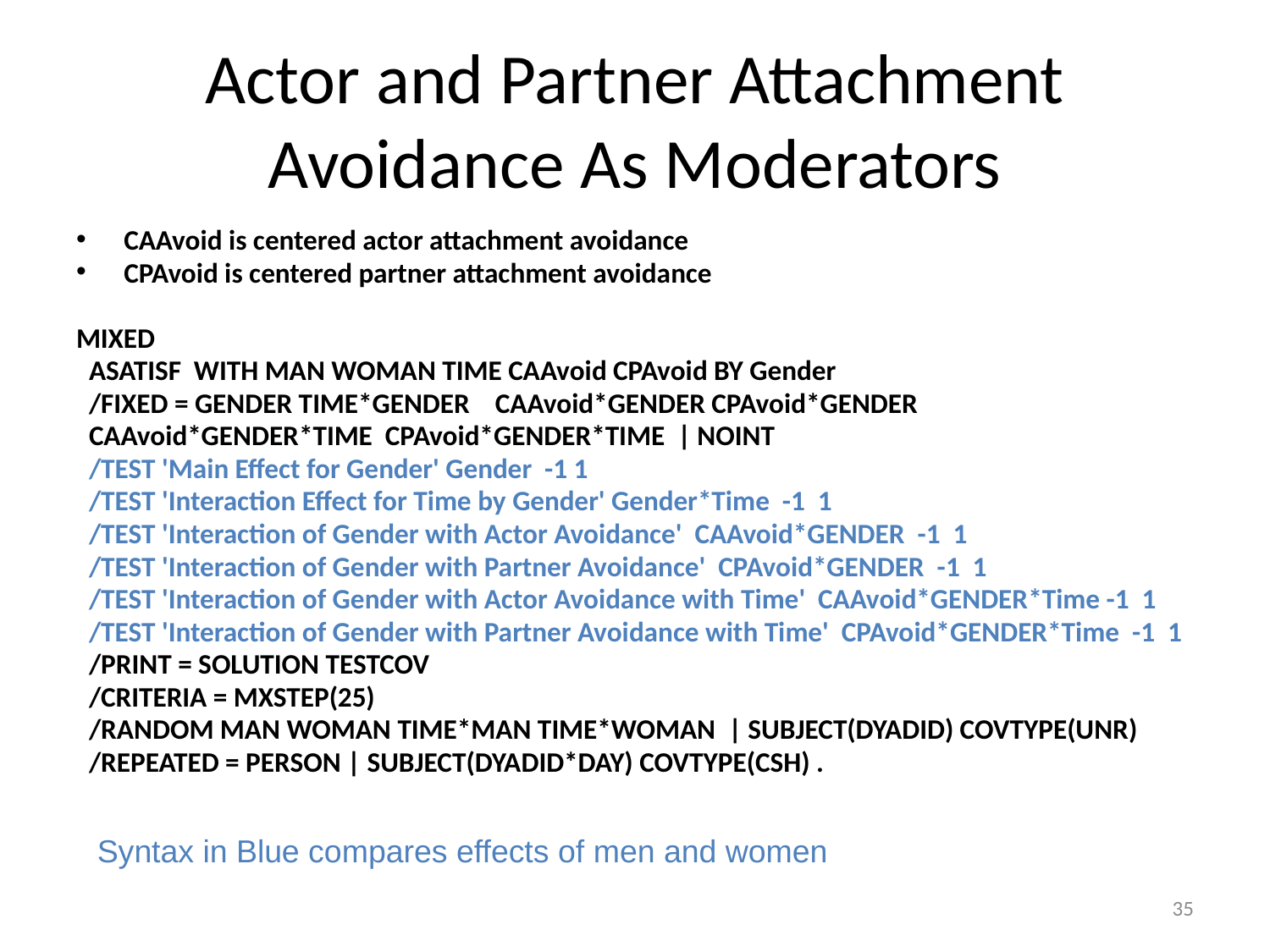

# Actor and Partner Attachment Avoidance As Moderators
CAAvoid is centered actor attachment avoidance
CPAvoid is centered partner attachment avoidance

MIXED
  ASATISF  WITH MAN WOMAN TIME CAAvoid CPAvoid BY Gender
  /FIXED = GENDER TIME*GENDER    CAAvoid*GENDER CPAvoid*GENDER
  CAAvoid*GENDER*TIME  CPAvoid*GENDER*TIME  | NOINT
  /TEST 'Main Effect for Gender' Gender  -1 1
  /TEST 'Interaction Effect for Time by Gender' Gender*Time  -1  1
  /TEST 'Interaction of Gender with Actor Avoidance'  CAAvoid*GENDER  -1  1
  /TEST 'Interaction of Gender with Partner Avoidance'  CPAvoid*GENDER  -1  1
  /TEST 'Interaction of Gender with Actor Avoidance with Time'  CAAvoid*GENDER*Time -1  1
  /TEST 'Interaction of Gender with Partner Avoidance with Time'  CPAvoid*GENDER*Time  -1  1
  /PRINT = SOLUTION TESTCOV
  /CRITERIA = MXSTEP(25)
  /RANDOM MAN WOMAN TIME*MAN TIME*WOMAN  | SUBJECT(DYADID) COVTYPE(UNR)
  /REPEATED = PERSON | SUBJECT(DYADID*DAY) COVTYPE(CSH) .

Syntax in Blue compares effects of men and women
35